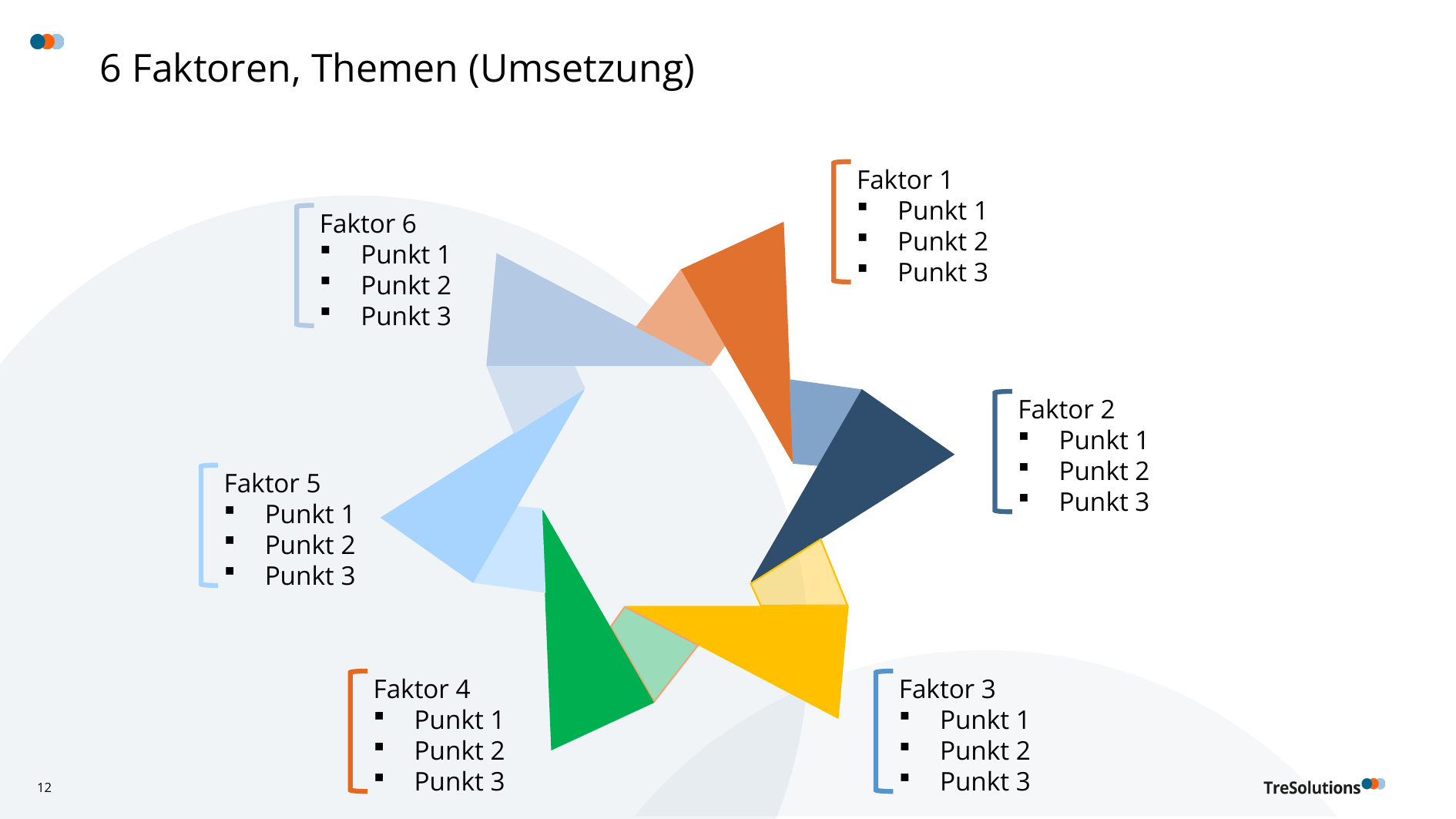

# 6 Faktoren, Themen (Umsetzung)
Faktor 1
Punkt 1
Punkt 2
Punkt 3

Faktor 6
Punkt 1
Punkt 2
Punkt 3

Faktor 2
Punkt 1
Punkt 2
Punkt 3

Faktor 5
Punkt 1
Punkt 2
Punkt 3

Faktor 4
Punkt 1
Punkt 2
Punkt 3

Faktor 3
Punkt 1
Punkt 2
Punkt 3

12